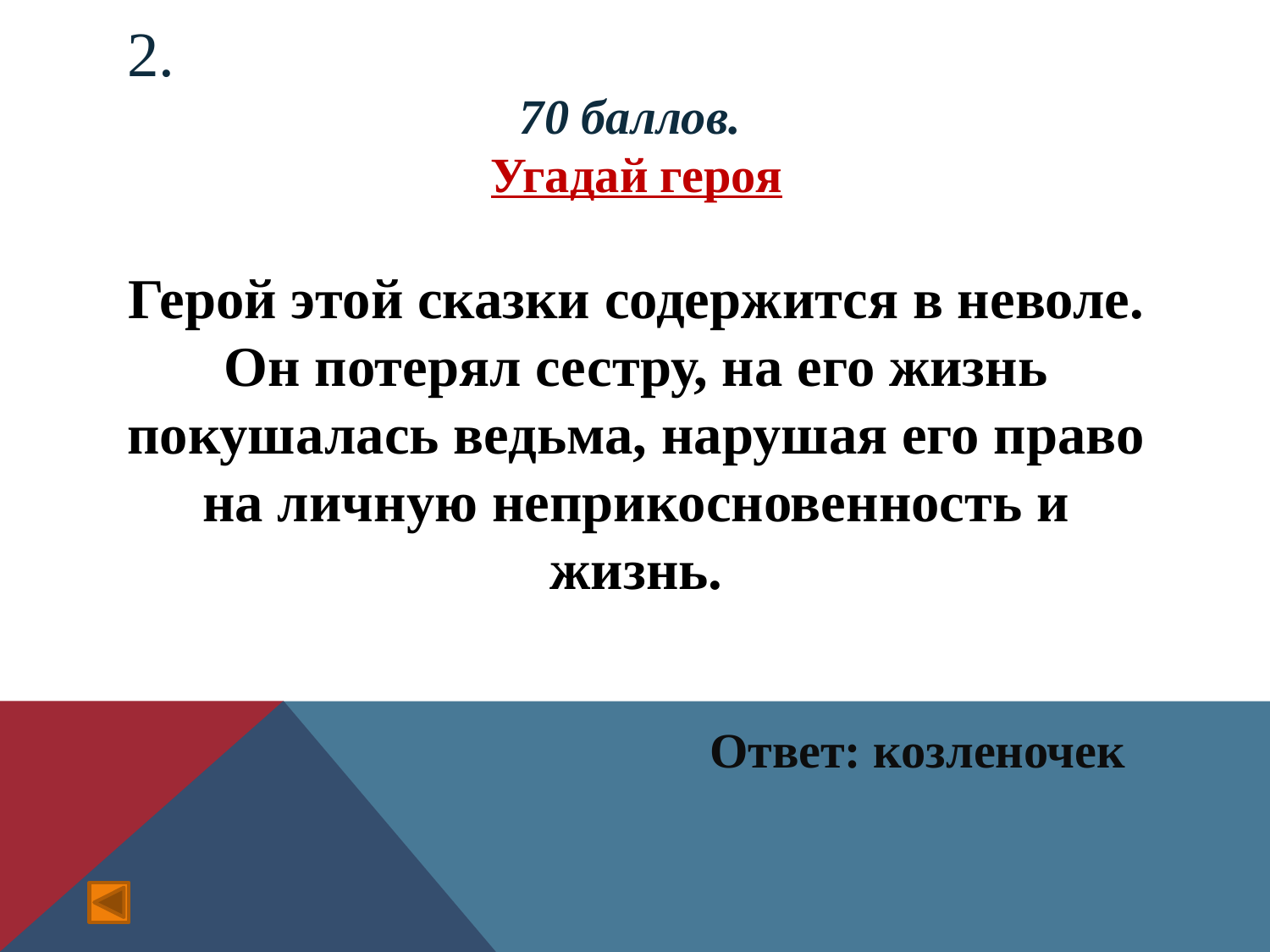

# 2.
70 баллов.
Угадай героя

Герой этой сказки содержится в неволе. Он потерял сестру, на его жизнь покушалась ведьма, нарушая его право на личную неприкосновенность и жизнь.

Ответ: козленочек